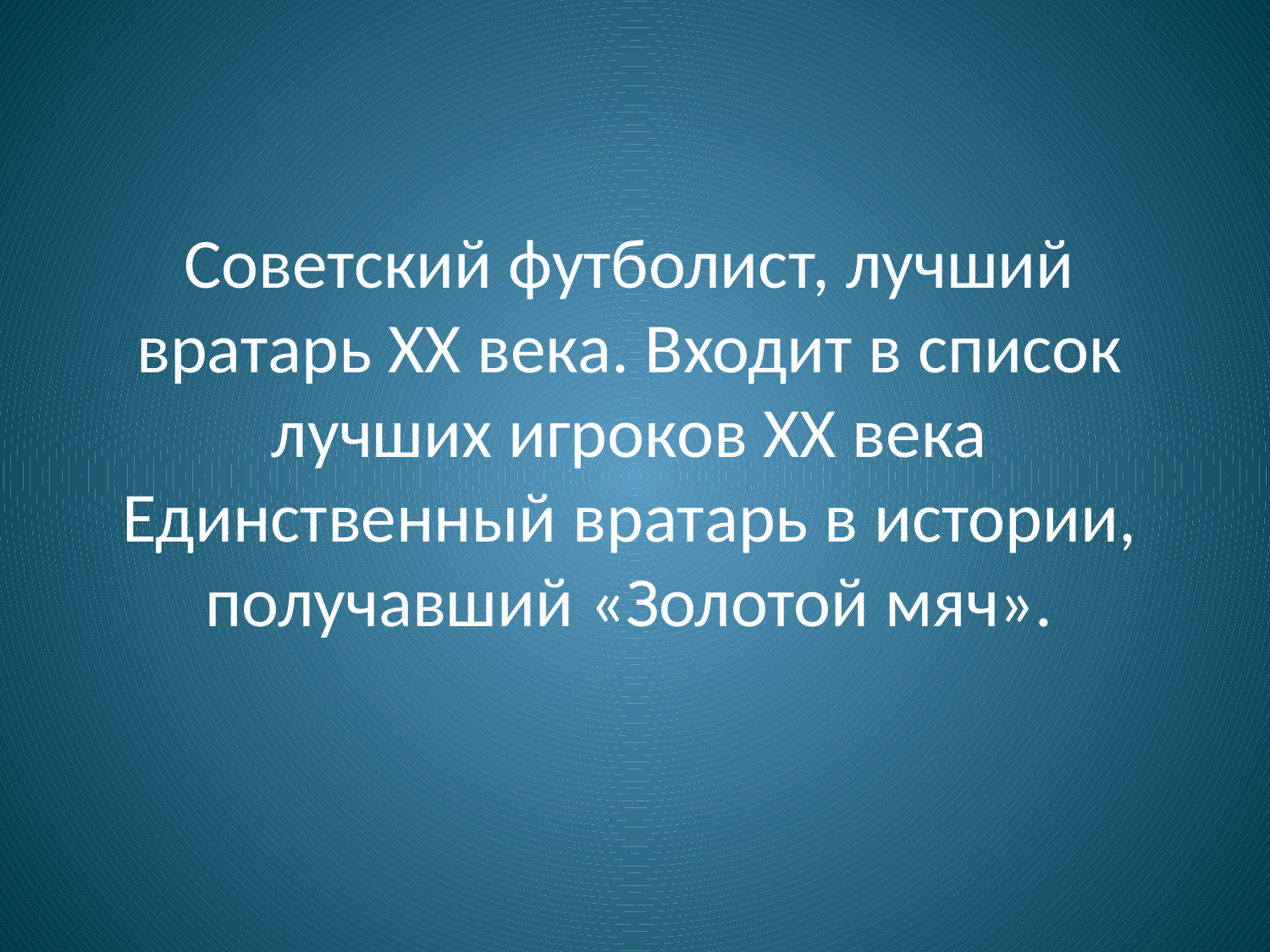

Советский футболист, лучший вратарь XX века. Входит в список лучших игроков XX века Единственный вратарь в истории, получавший «Золотой мяч».